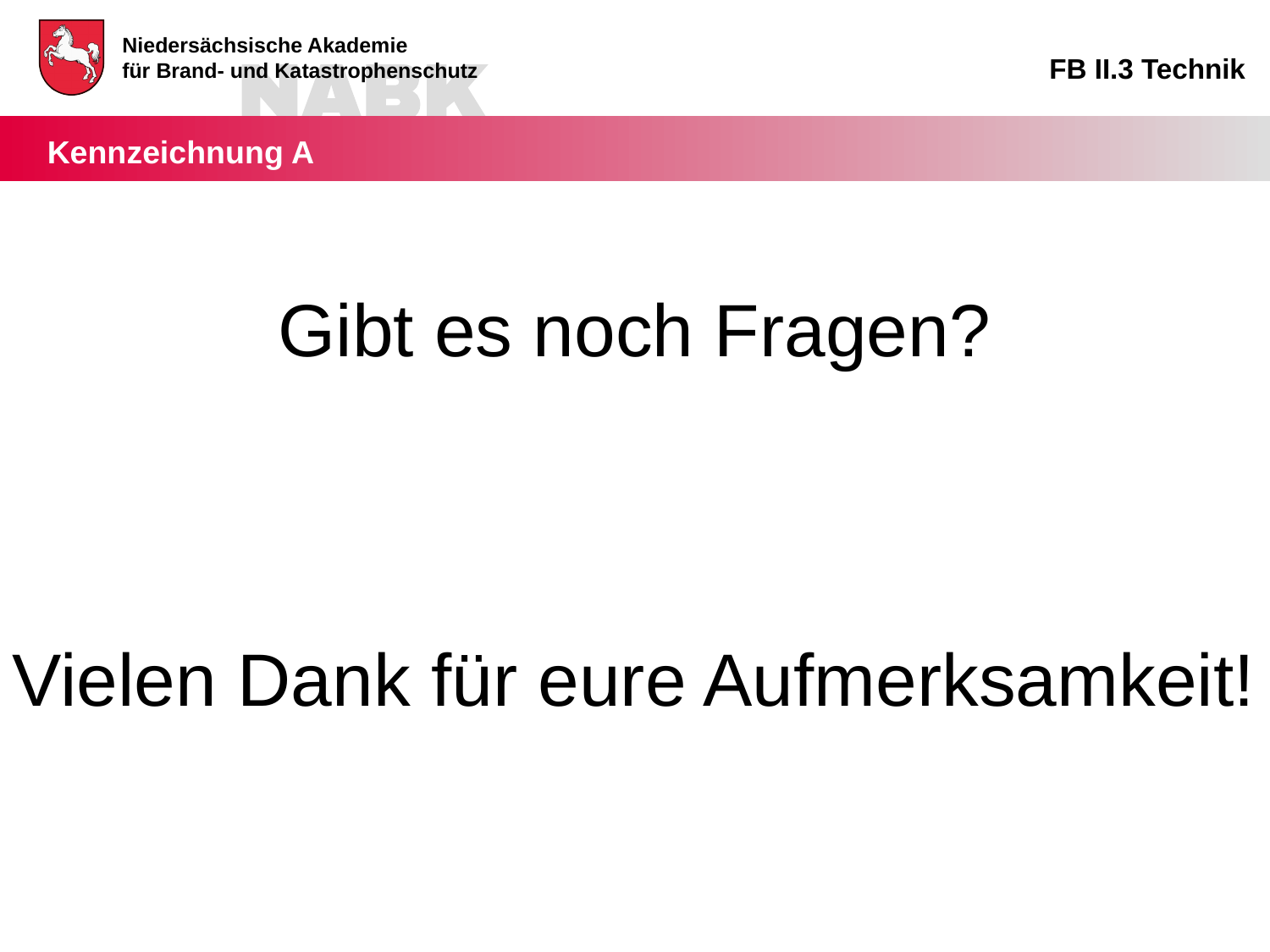

Gibt es noch Fragen?
Vielen Dank für eure Aufmerksamkeit!